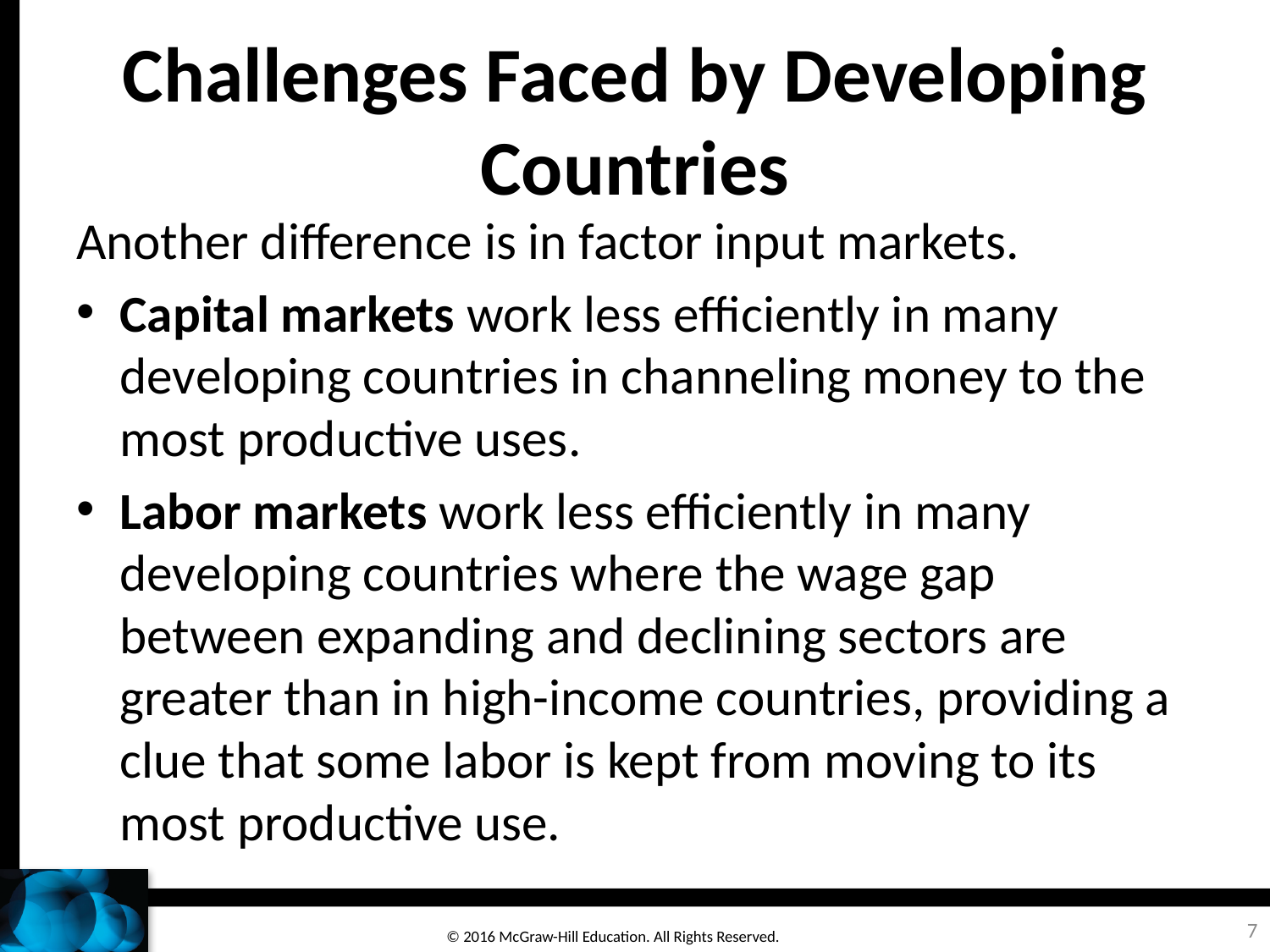

# Challenges Faced by Developing Countries
Another difference is in factor input markets.
Capital markets work less efficiently in many developing countries in channeling money to the most productive uses.
Labor markets work less efficiently in many developing countries where the wage gap between expanding and declining sectors are greater than in high-income countries, providing a clue that some labor is kept from moving to its most productive use.
7
© 2016 McGraw-Hill Education. All Rights Reserved.